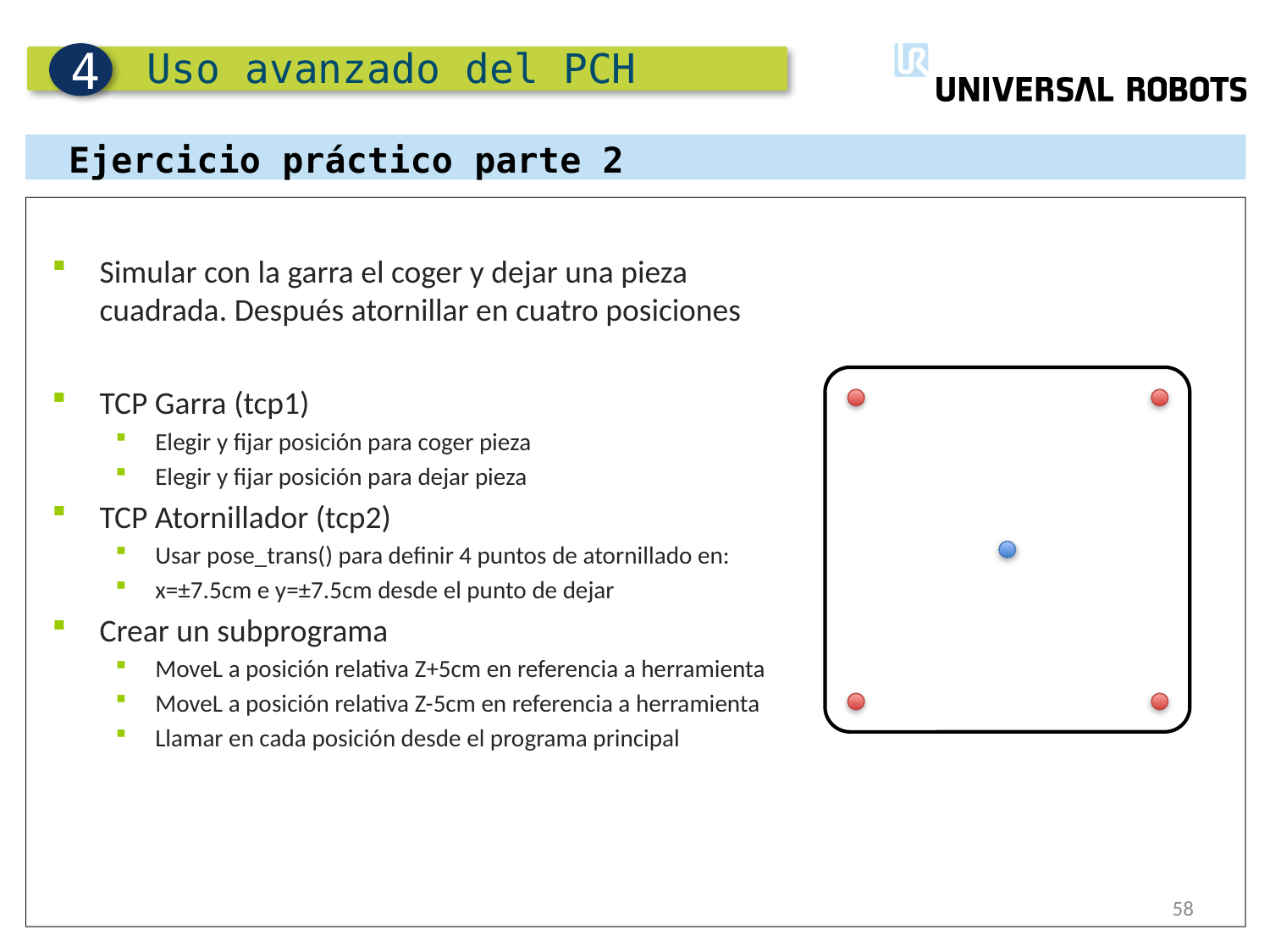

Uso avanzado del PCH

4
Ejercicio práctico parte 2

Simular con la garra el coger y dejar una pieza cuadrada. Después atornillar en cuatro posiciones

TCP Garra (tcp1)
Elegir y fijar posición para coger pieza
Elegir y fijar posición para dejar pieza
TCP Atornillador (tcp2)
Usar pose_trans() para definir 4 puntos de atornillado en:
x=±7.5cm e y=±7.5cm desde el punto de dejar
Crear un subprograma
MoveL a posición relativa Z+5cm en referencia a herramienta
MoveL a posición relativa Z-5cm en referencia a herramienta
Llamar en cada posición desde el programa principal

58